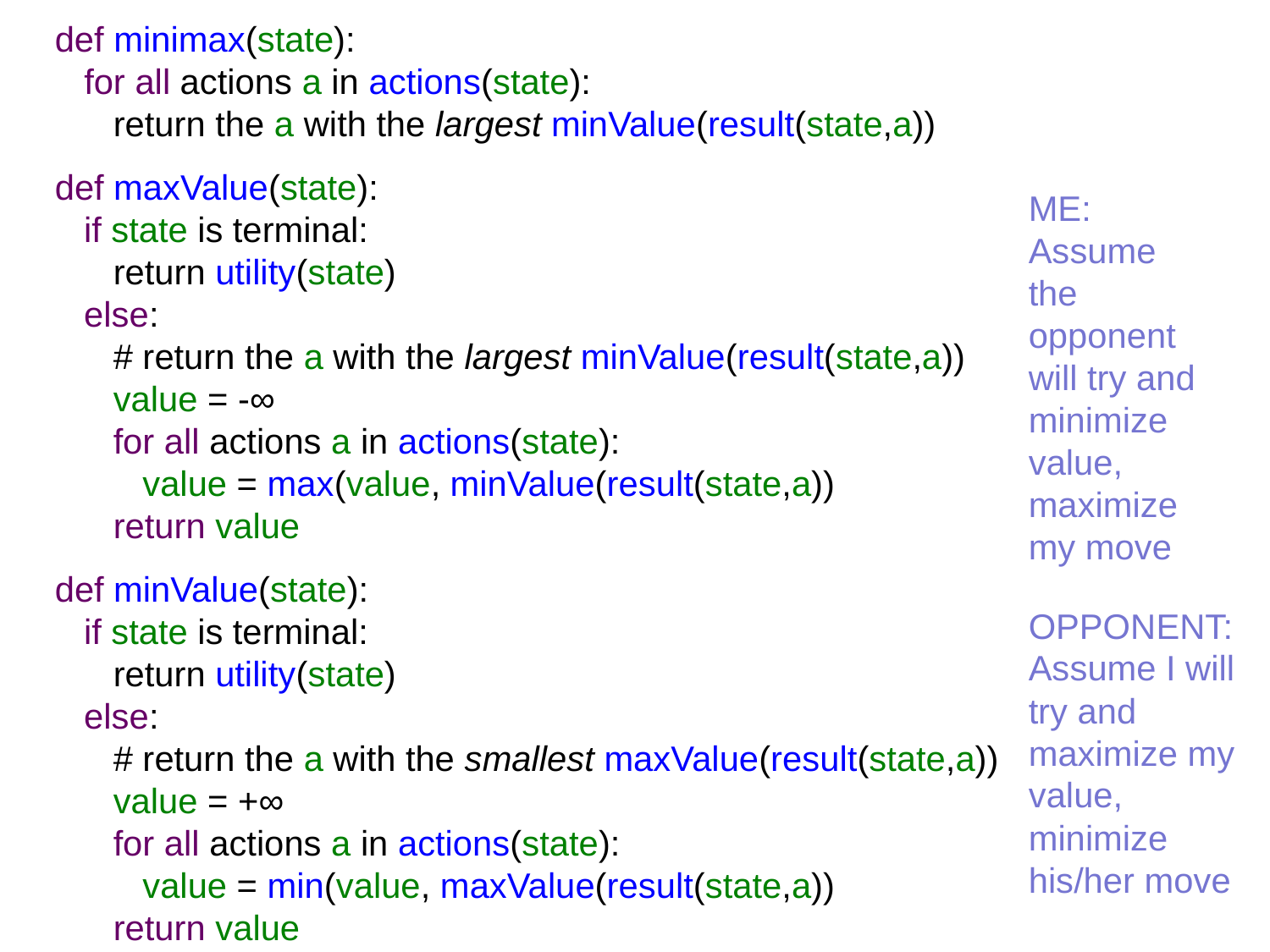

def minimax(state):
   for all actions a in actions(state):
      return the a with the largest minValue(result(state,a))
def maxValue(state):
   if state is terminal:
      return utility(state)
   else:
      # return the a with the largest minValue(result(state,a))
      value = -∞
      for all actions a in actions(state):
         value = max(value, minValue(result(state,a))
      return value
ME: Assume the opponent will try and minimize value, maximize my move
def minValue(state):
   if state is terminal:
      return utility(state)
   else:
      # return the a with the smallest maxValue(result(state,a))
      value = +∞
      for all actions a in actions(state):
         value = min(value, maxValue(result(state,a))
      return value
OPPONENT:
Assume I will try and maximize my value, minimize his/her move